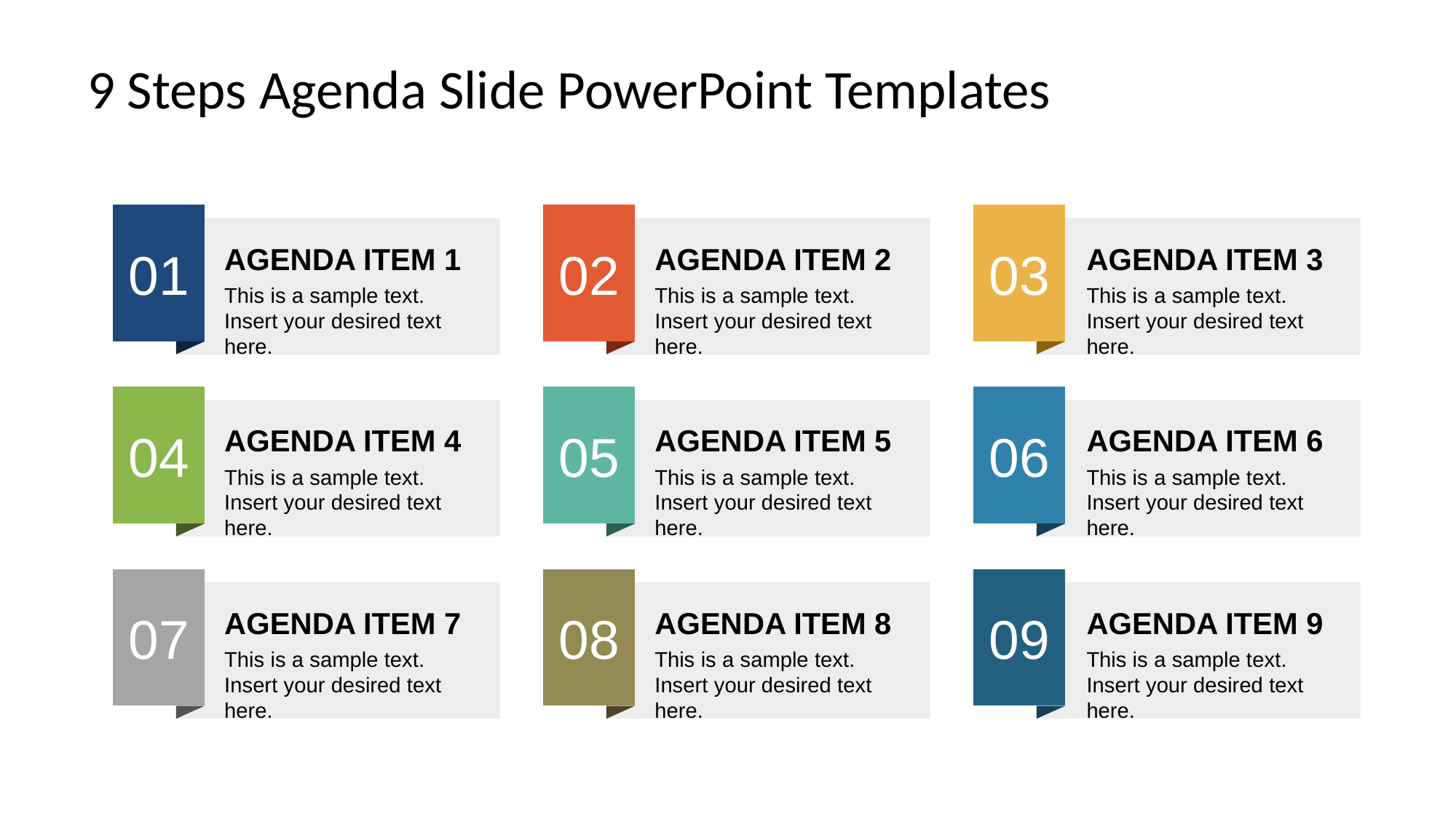

9 Steps Agenda Slide PowerPoint Templates
01
02
03

AGENDA ITEM 1
AGENDA ITEM 2
AGENDA ITEM 3
This is a sample text. Insert your desired text here.
This is a sample text. Insert your desired text here.
This is a sample text. Insert your desired text here.

04
05
06

AGENDA ITEM 4
AGENDA ITEM 5
AGENDA ITEM 6
This is a sample text. Insert your desired text here.
This is a sample text. Insert your desired text here.
This is a sample text. Insert your desired text here.

07
08
09

AGENDA ITEM 7
AGENDA ITEM 8
AGENDA ITEM 9
This is a sample text. Insert your desired text here.
This is a sample text. Insert your desired text here.
This is a sample text. Insert your desired text here.